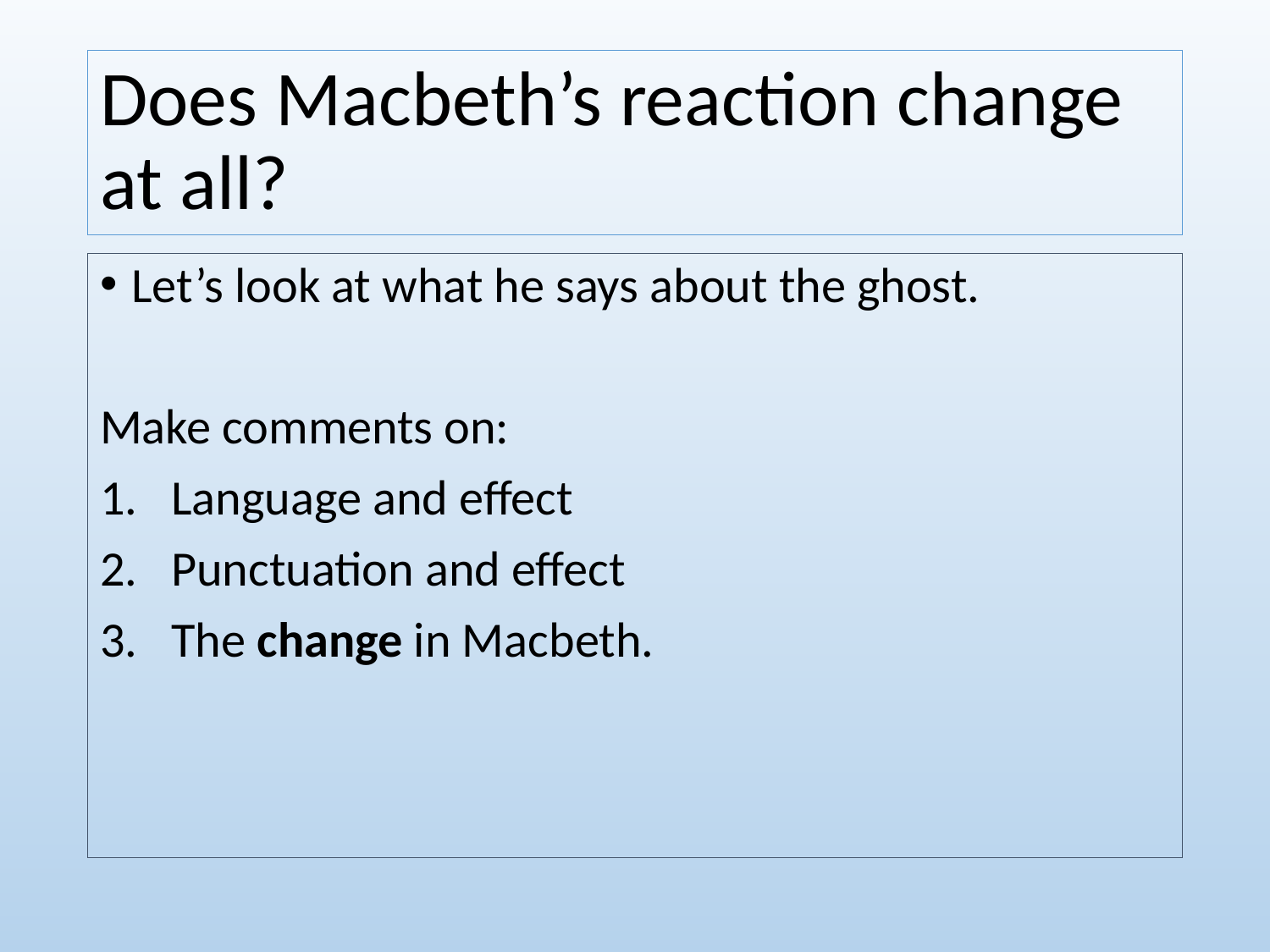

# Does Macbeth’s reaction change at all?
Let’s look at what he says about the ghost.

Make comments on:
Language and effect
Punctuation and effect
The change in Macbeth.